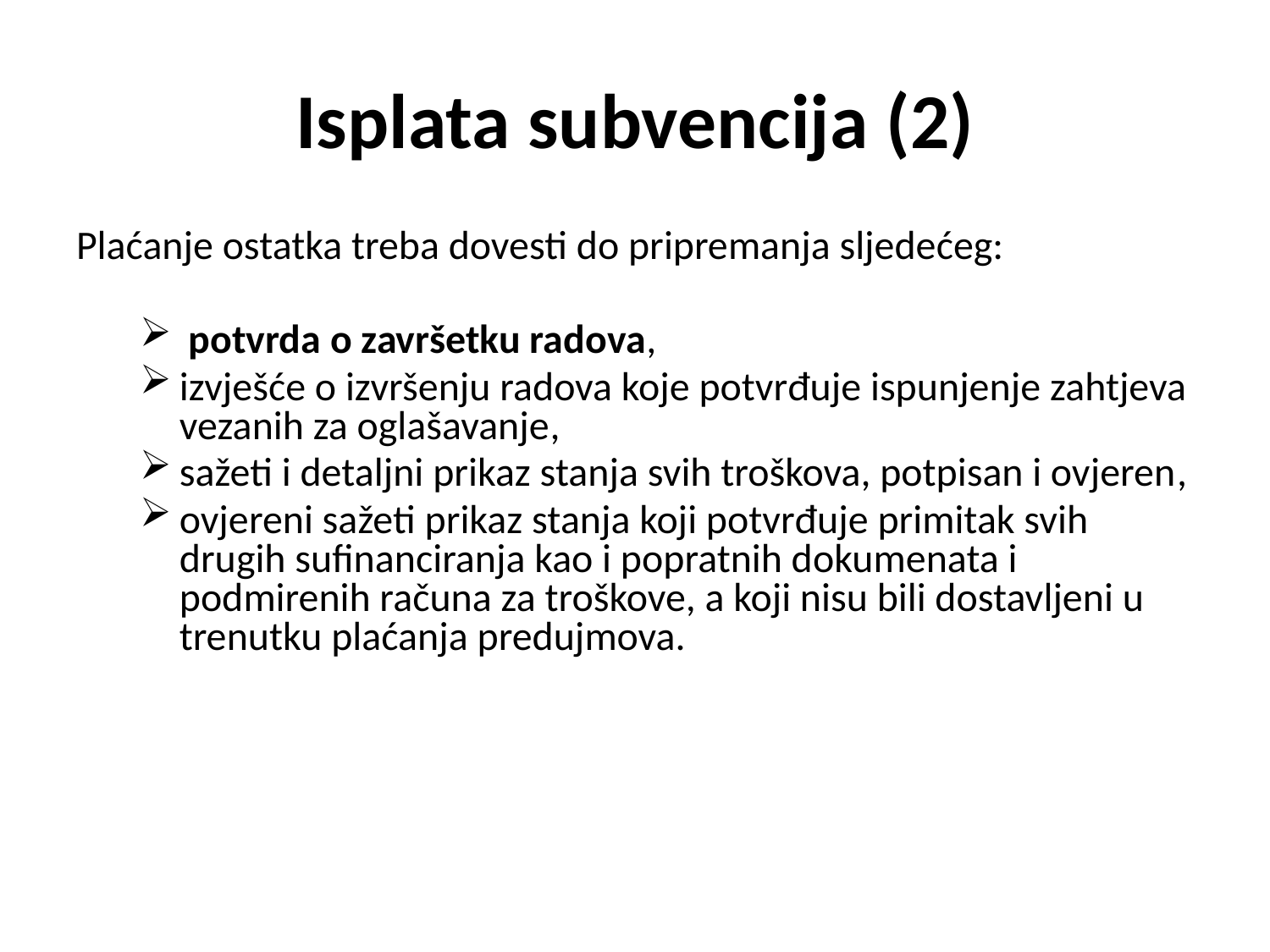

# Isplata subvencija (2)
Plaćanje ostatka treba dovesti do pripremanja sljedećeg:

 potvrda o završetku radova,
izvješće o izvršenju radova koje potvrđuje ispunjenje zahtjeva vezanih za oglašavanje,
sažeti i detaljni prikaz stanja svih troškova, potpisan i ovjeren,
ovjereni sažeti prikaz stanja koji potvrđuje primitak svih drugih sufinanciranja kao i popratnih dokumenata i podmirenih računa za troškove, a koji nisu bili dostavljeni u trenutku plaćanja predujmova.